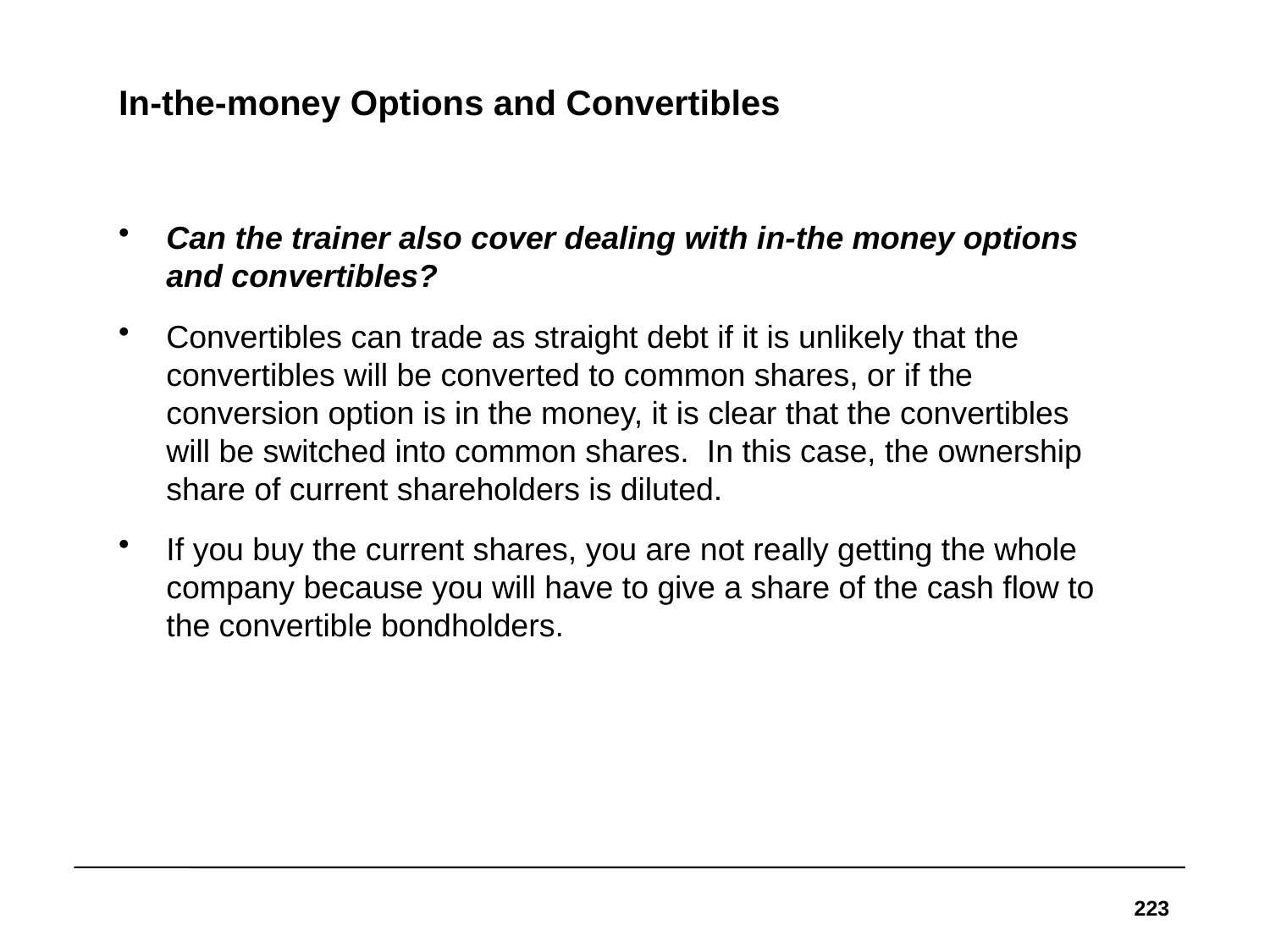

# In-the-money Options and Convertibles
Can the trainer also cover dealing with in-the money options and convertibles?
Convertibles can trade as straight debt if it is unlikely that the convertibles will be converted to common shares, or if the conversion option is in the money, it is clear that the convertibles will be switched into common shares.  In this case, the ownership share of current shareholders is diluted.
If you buy the current shares, you are not really getting the whole company because you will have to give a share of the cash flow to the convertible bondholders.